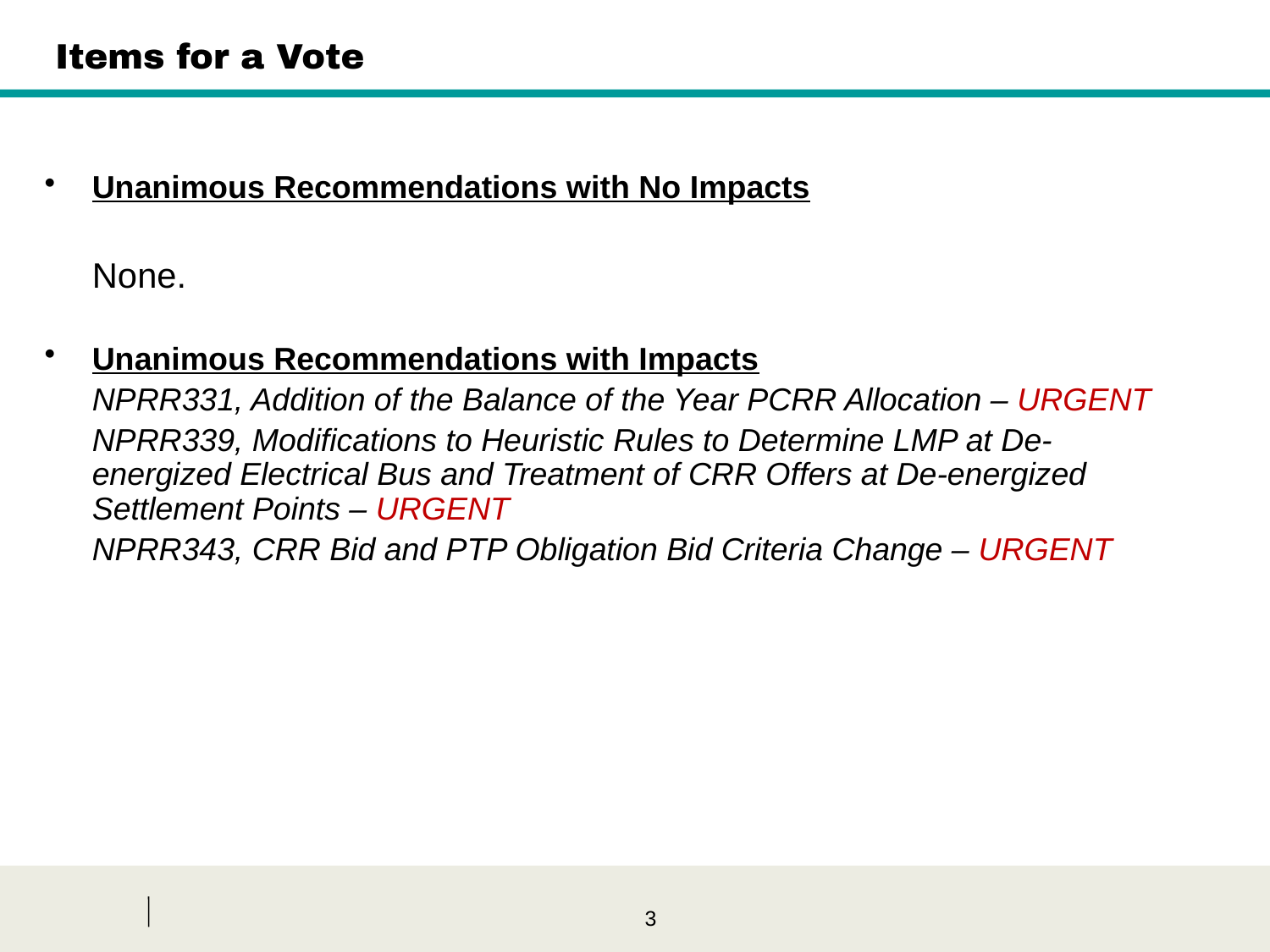

Items for a Vote

Unanimous Recommendations with No Impacts

	None.

Unanimous Recommendations with Impacts
	NPRR331, Addition of the Balance of the Year PCRR Allocation – URGENT
	NPRR339, Modifications to Heuristic Rules to Determine LMP at De-energized Electrical Bus and Treatment of CRR Offers at De-energized Settlement Points – URGENT
	NPRR343, CRR Bid and PTP Obligation Bid Criteria Change – URGENT